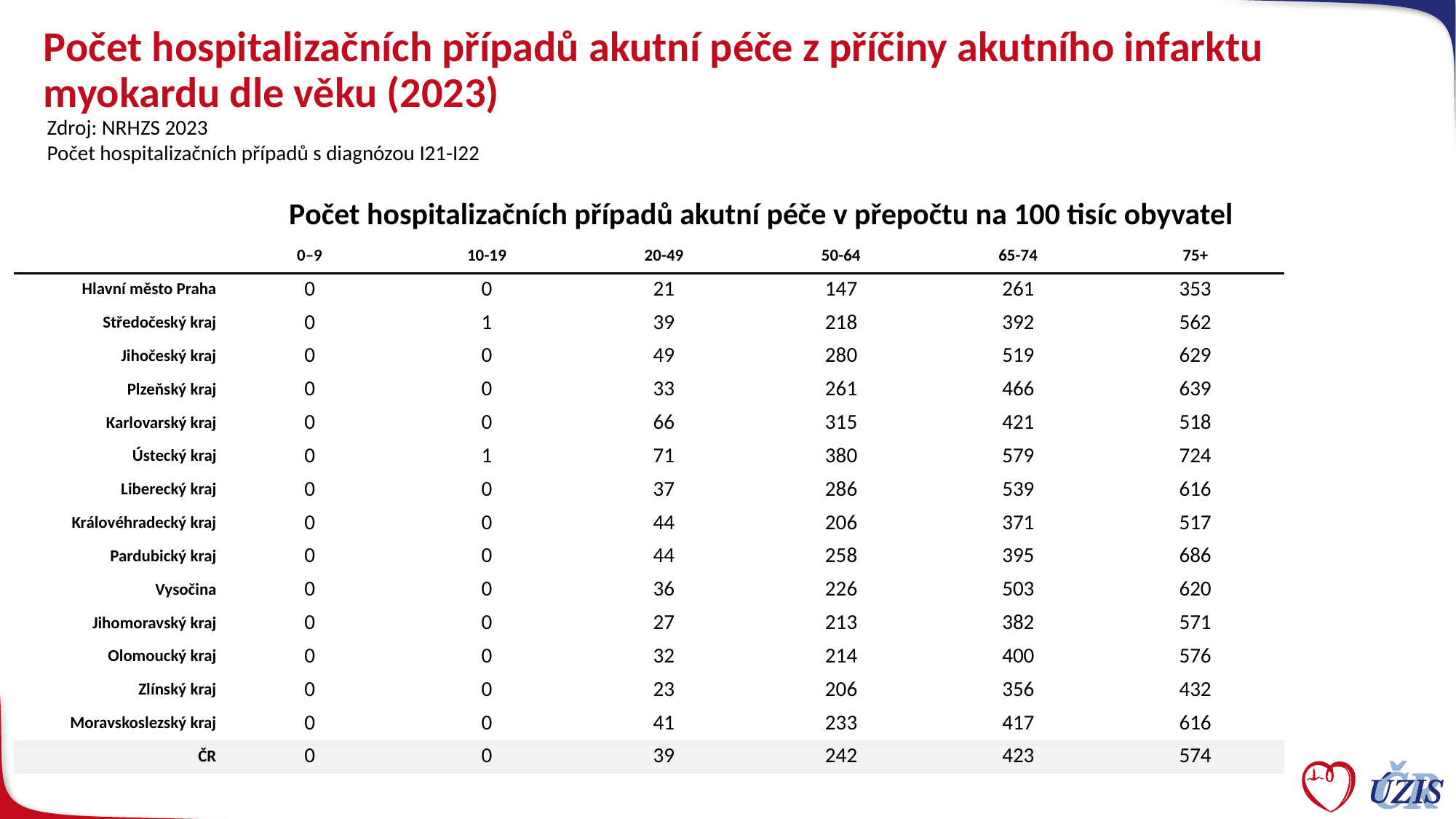

# Počet hospitalizačních případů akutní péče z příčiny akutního infarktu myokardu dle věku (2023)
Zdroj: NRHZS 2023
Počet hospitalizačních případů s diagnózou I21-I22
Počet hospitalizačních případů akutní péče v přepočtu na 100 tisíc obyvatel
|  | 0–9 | 10-19 | 20-49 | 50-64 | 65-74 | 75+ |
| --- | --- | --- | --- | --- | --- | --- |
| Hlavní město Praha | 0 | 0 | 21 | 147 | 261 | 353 |
| Středočeský kraj | 0 | 1 | 39 | 218 | 392 | 562 |
| Jihočeský kraj | 0 | 0 | 49 | 280 | 519 | 629 |
| Plzeňský kraj | 0 | 0 | 33 | 261 | 466 | 639 |
| Karlovarský kraj | 0 | 0 | 66 | 315 | 421 | 518 |
| Ústecký kraj | 0 | 1 | 71 | 380 | 579 | 724 |
| Liberecký kraj | 0 | 0 | 37 | 286 | 539 | 616 |
| Královéhradecký kraj | 0 | 0 | 44 | 206 | 371 | 517 |
| Pardubický kraj | 0 | 0 | 44 | 258 | 395 | 686 |
| Vysočina | 0 | 0 | 36 | 226 | 503 | 620 |
| Jihomoravský kraj | 0 | 0 | 27 | 213 | 382 | 571 |
| Olomoucký kraj | 0 | 0 | 32 | 214 | 400 | 576 |
| Zlínský kraj | 0 | 0 | 23 | 206 | 356 | 432 |
| Moravskoslezský kraj | 0 | 0 | 41 | 233 | 417 | 616 |
| ČR | 0 | 0 | 39 | 242 | 423 | 574 |